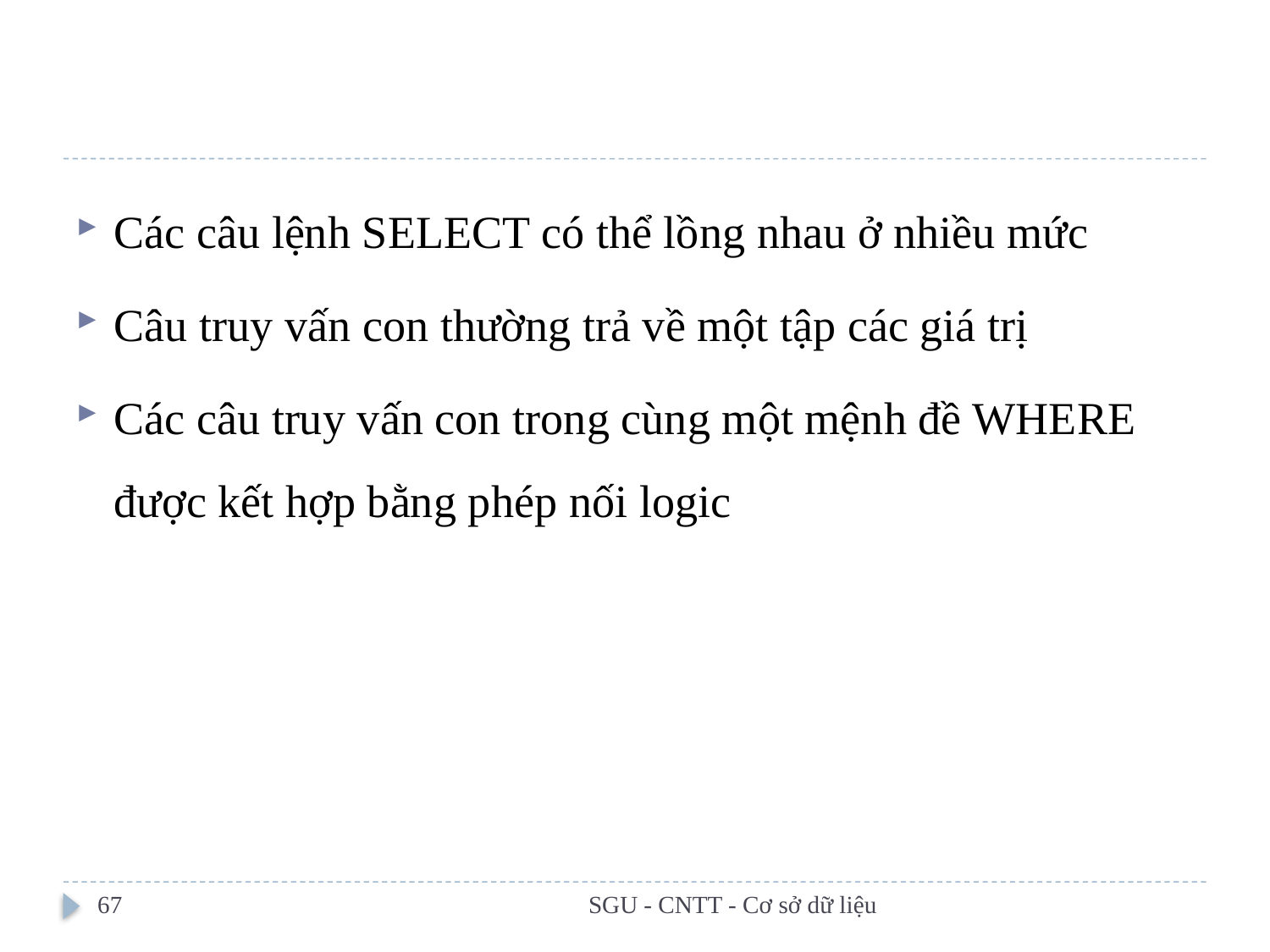

#
Các câu lệnh SELECT có thể lồng nhau ở nhiều mức
Câu truy vấn con thường trả về một tập các giá trị
Các câu truy vấn con trong cùng một mệnh đề WHERE được kết hợp bằng phép nối logic
67
SGU - CNTT - Cơ sở dữ liệu